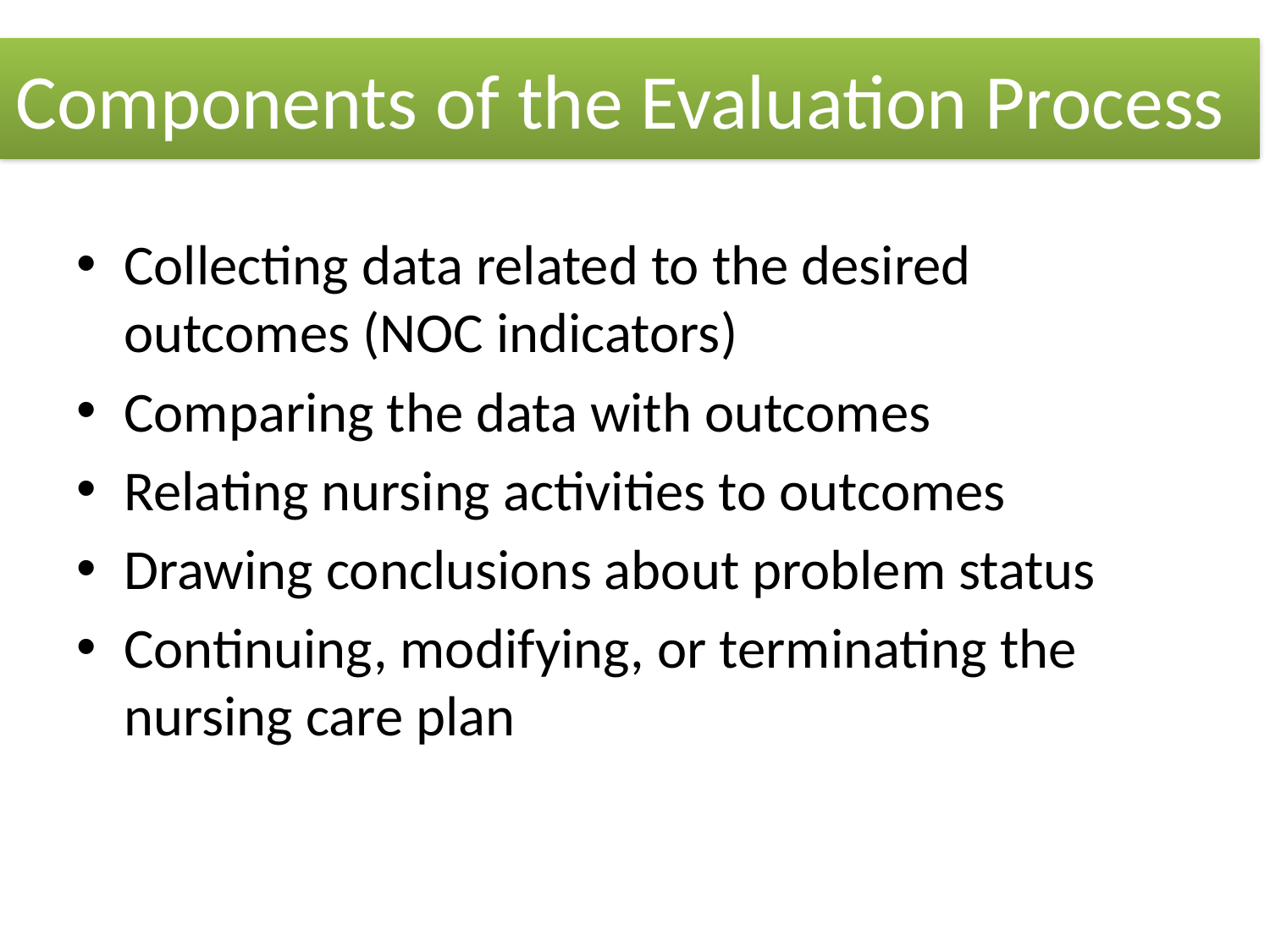

# Components of the Evaluation Process
Collecting data related to the desired outcomes (NOC indicators)
Comparing the data with outcomes
Relating nursing activities to outcomes
Drawing conclusions about problem status
Continuing, modifying, or terminating the nursing care plan